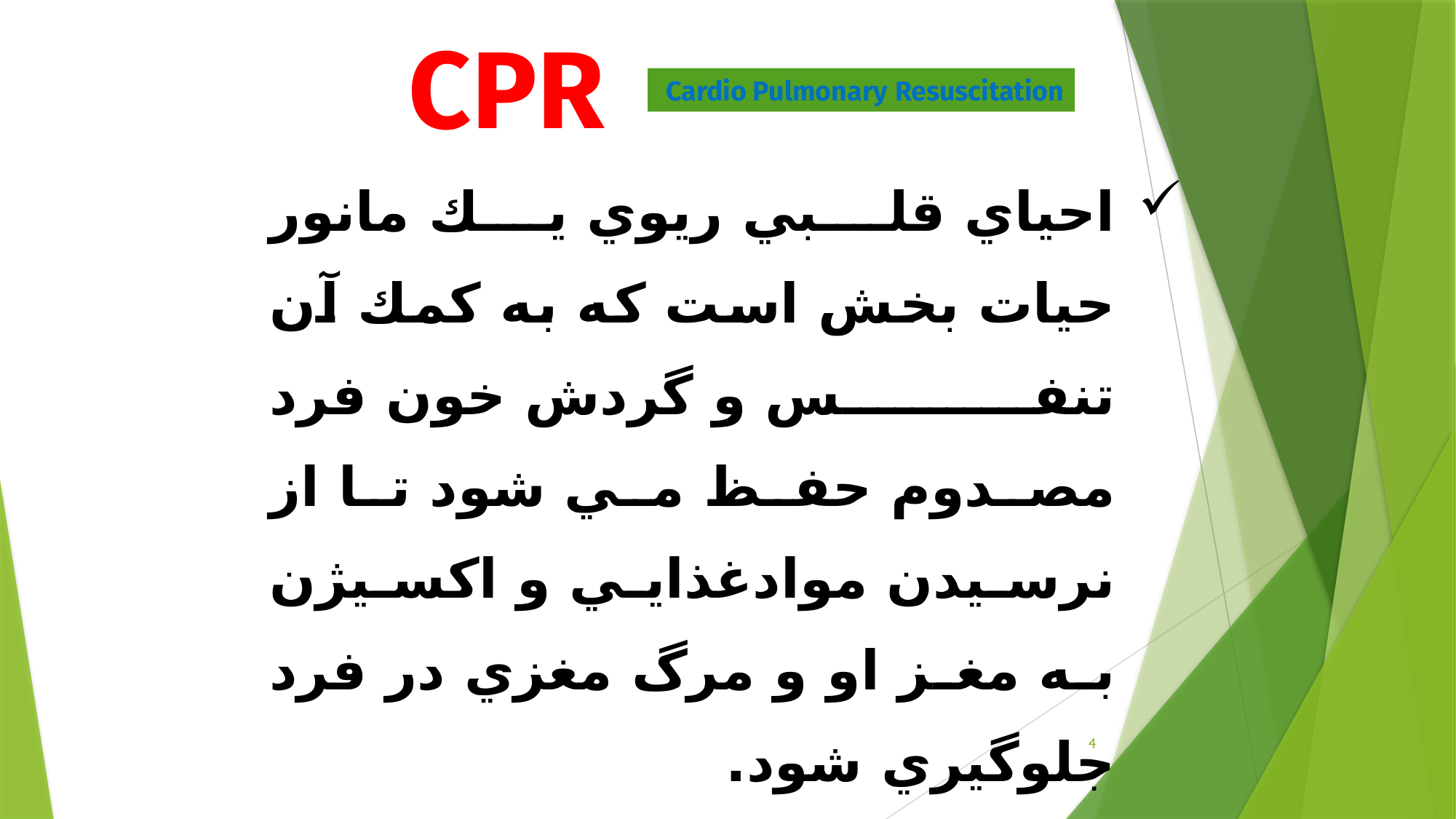

CPR
Cardio Pulmonary Resuscitation
احياي قلبي ريوي يك مانور حيات بخش است كه به كمك آن تنفس و گردش خون فرد مصدوم حفظ مي شود تا از نرسيدن موادغذايي و اكسيژن به مغز او و مرگ مغزي در فرد جلوگيري شود.
اهمیت احیا قبل از حضور تیم احیا
زمان مناسب احیا
4